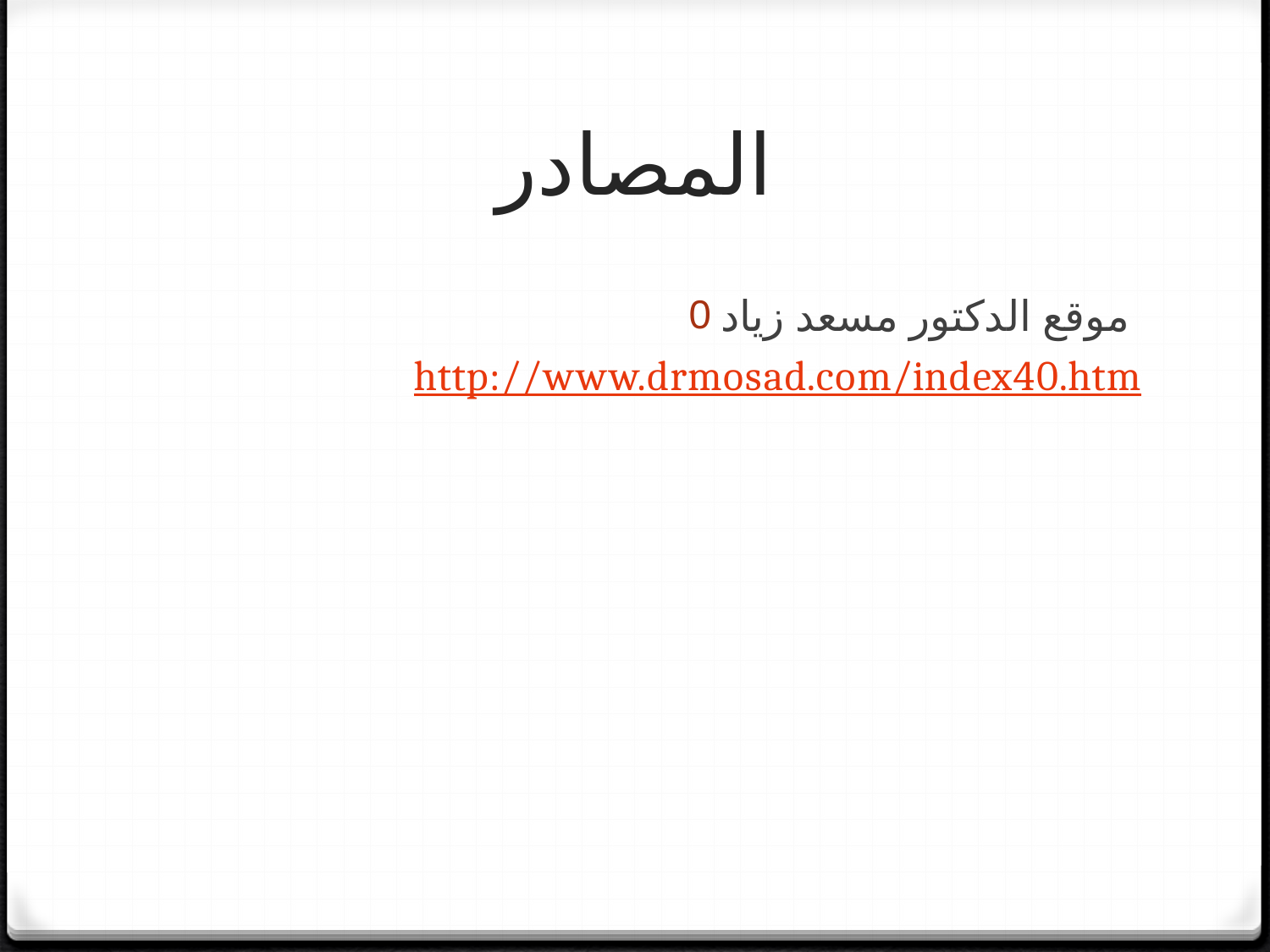

# المصادر
موقع الدكتور مسعد زياد
http://www.drmosad.com/index40.htm